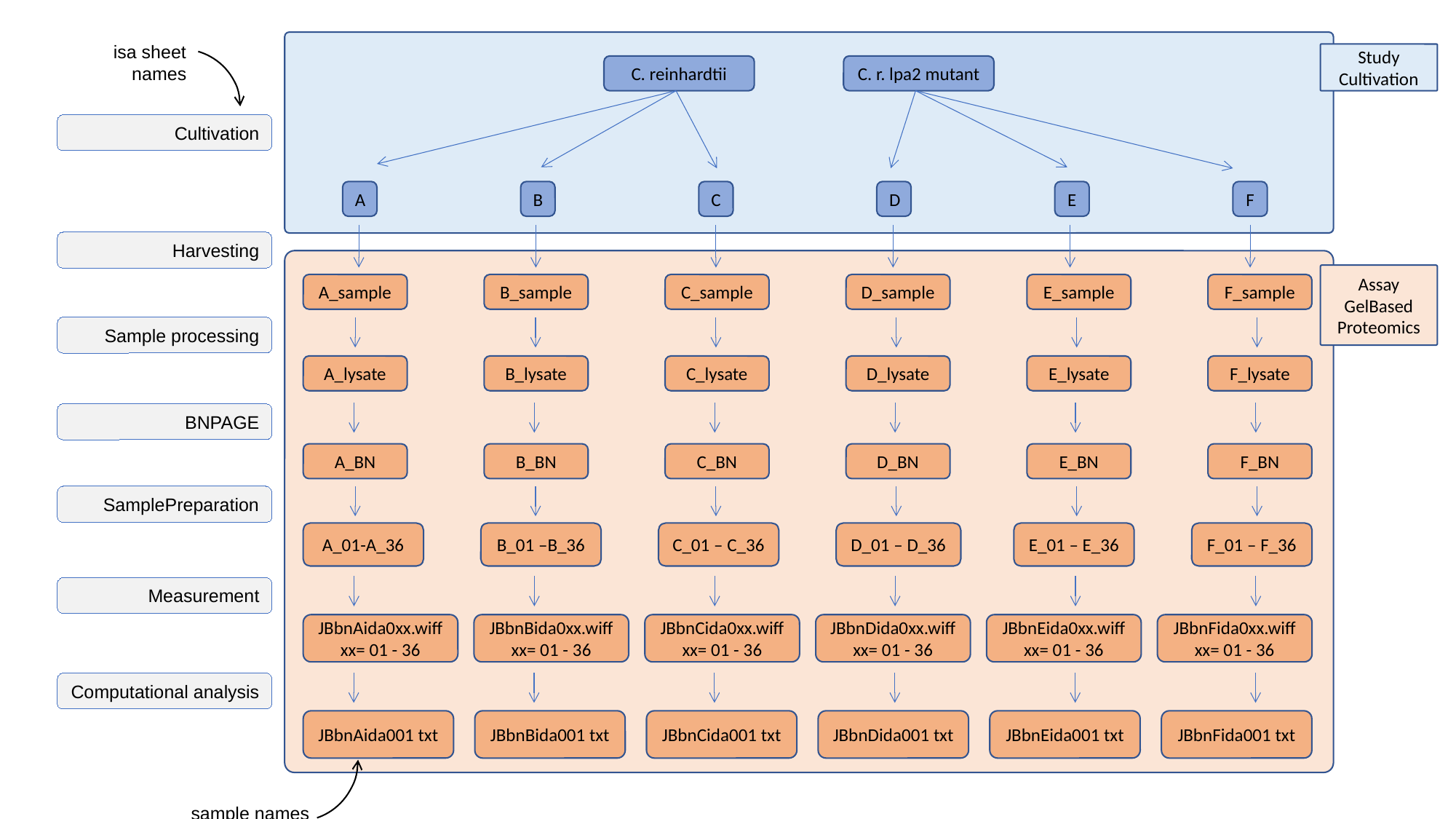

isa sheet names

Study
Cultivation

C. reinhardtii
C. r. lpa2 mutant
Cultivation
A
B
C
D
E
F
Harvesting

Assay
GelBased Proteomics
A_sample
B_sample
C_sample
D_sample
E_sample
F_sample
Sample processing
A_lysate
B_lysate
C_lysate
D_lysate
E_lysate
F_lysate
BNPAGE
A_BN
B_BN
C_BN
D_BN
E_BN
F_BN
SamplePreparation
A_01-A_36
B_01 –B_36
C_01 – C_36
D_01 – D_36
E_01 – E_36
F_01 – F_36
Measurement
JBbnAida0xx.wiff
xx= 01 - 36
JBbnBida0xx.wiff
xx= 01 - 36
JBbnCida0xx.wiff
xx= 01 - 36
JBbnDida0xx.wiff
xx= 01 - 36
JBbnEida0xx.wiff
xx= 01 - 36
JBbnFida0xx.wiff
xx= 01 - 36
Computational analysis

JBbnAida001 txt
JBbnBida001 txt
JBbnCida001 txt
JBbnDida001 txt
JBbnEida001 txt
JBbnFida001 txt
sample names